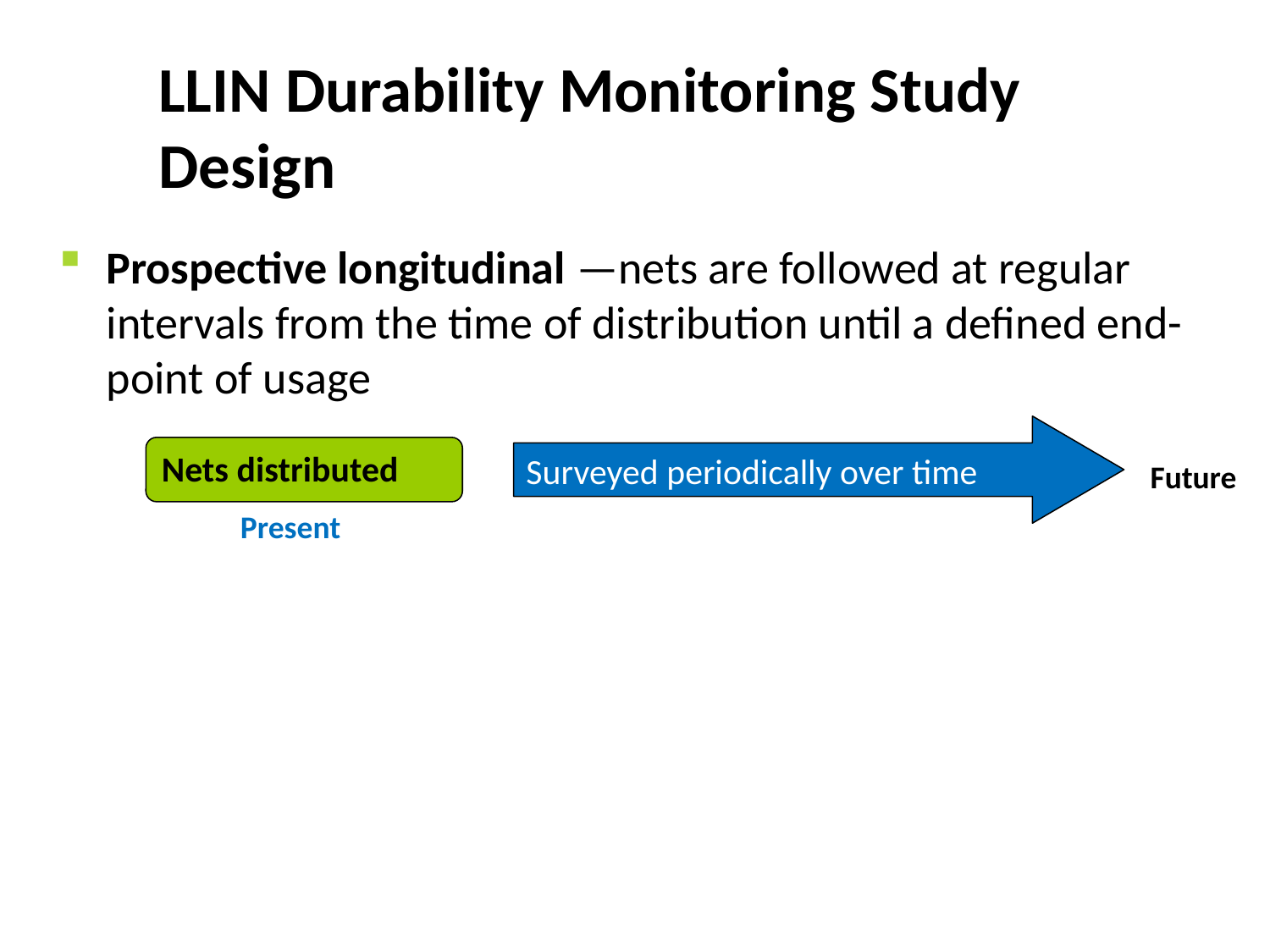

# LLIN Durability Monitoring Study Design
Prospective longitudinal —nets are followed at regular intervals from the time of distribution until a defined end-point of usage

Surveyed periodically over time
Nets distributed
Future
Present